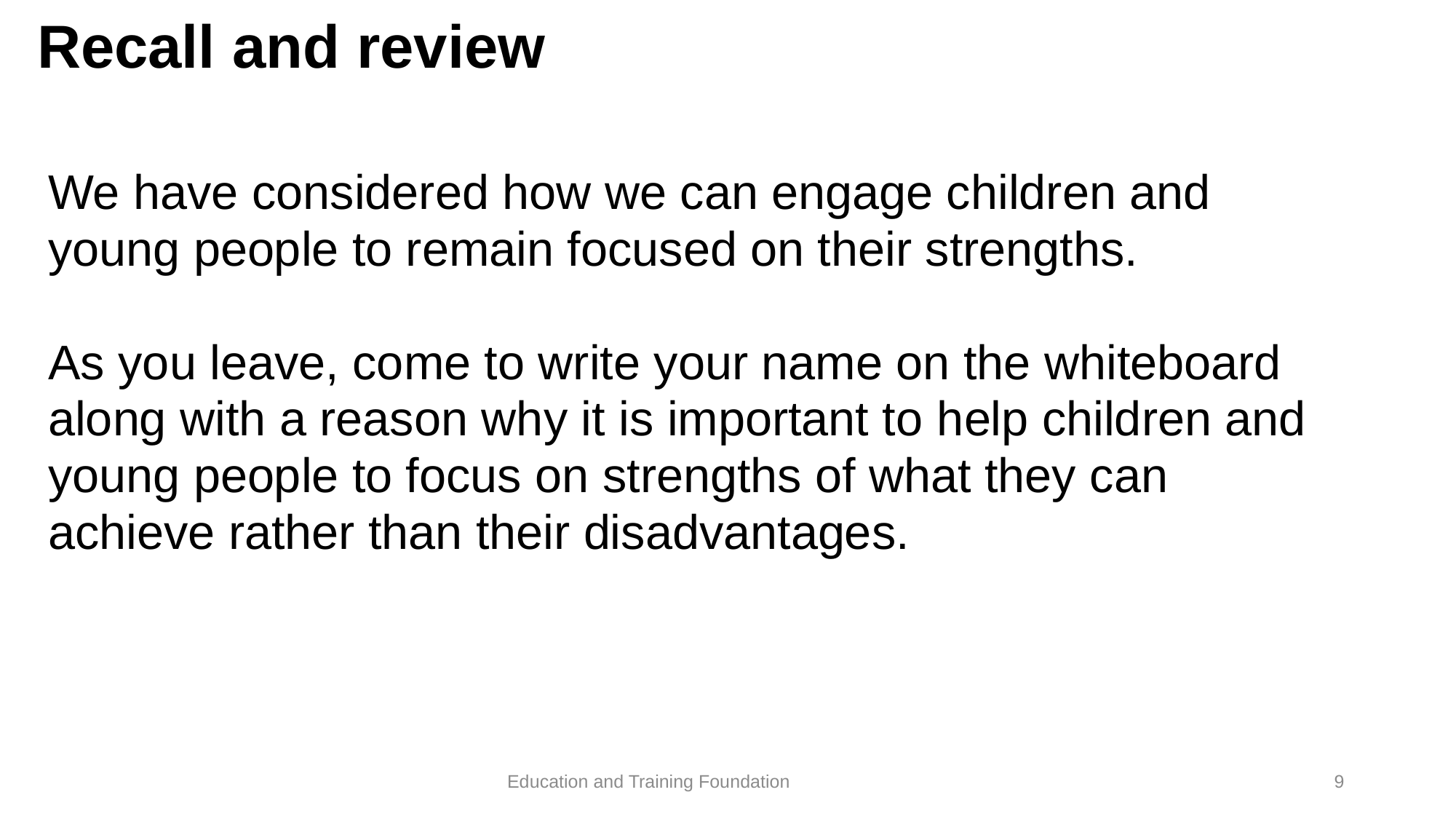

# Recall and review
We have considered how we can engage children and young people to remain focused on their strengths.

As you leave, come to write your name on the whiteboard along with a reason why it is important to help children and young people to focus on strengths of what they can achieve rather than their disadvantages.
9
Education and Training Foundation